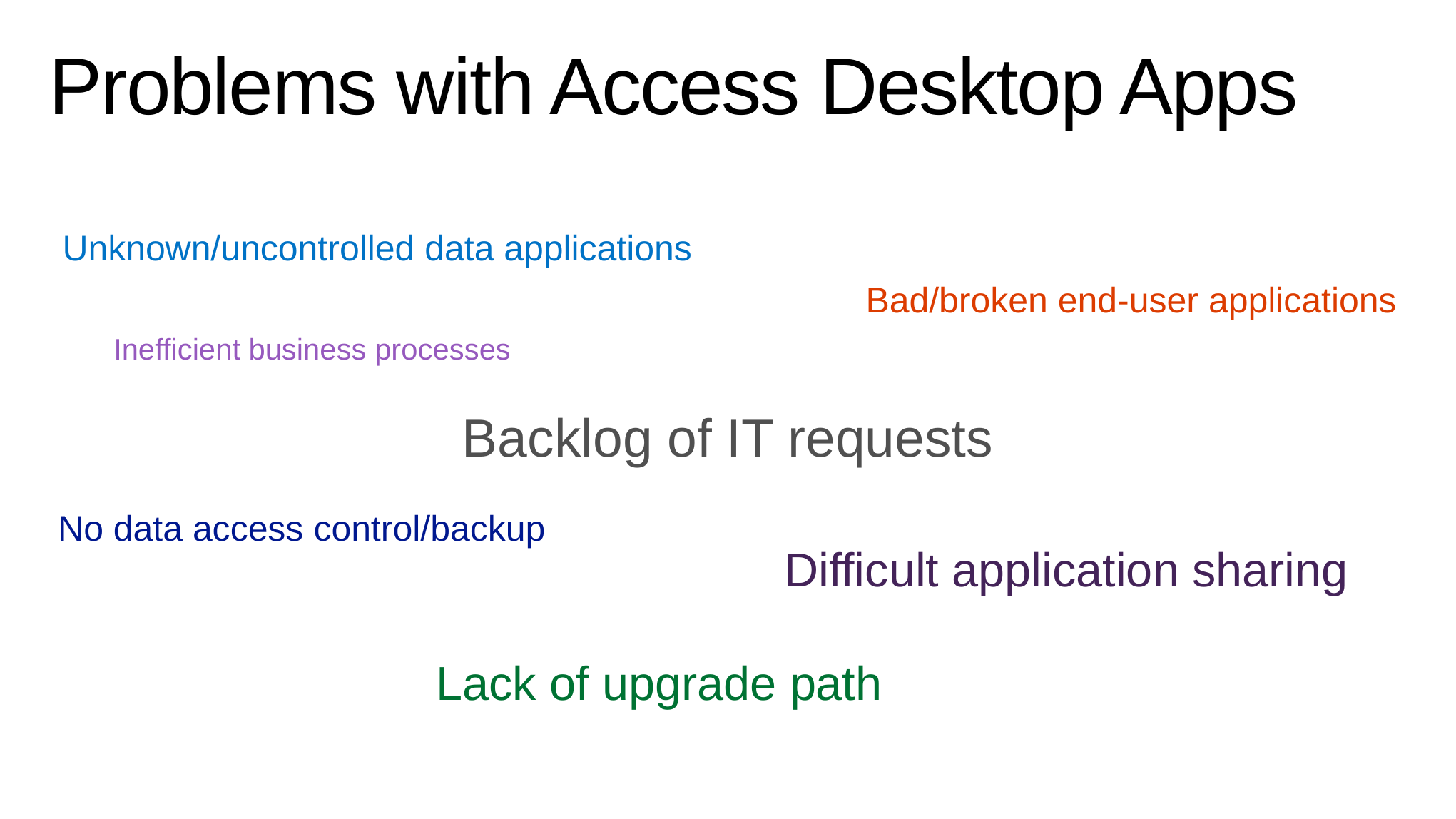

# Problems with Access Desktop Apps
Unknown/uncontrolled data applications

Bad/broken end-user applications

Inefficient business processes

Backlog of IT requests

No data access control/backup

Difficult application sharing

Lack of upgrade path